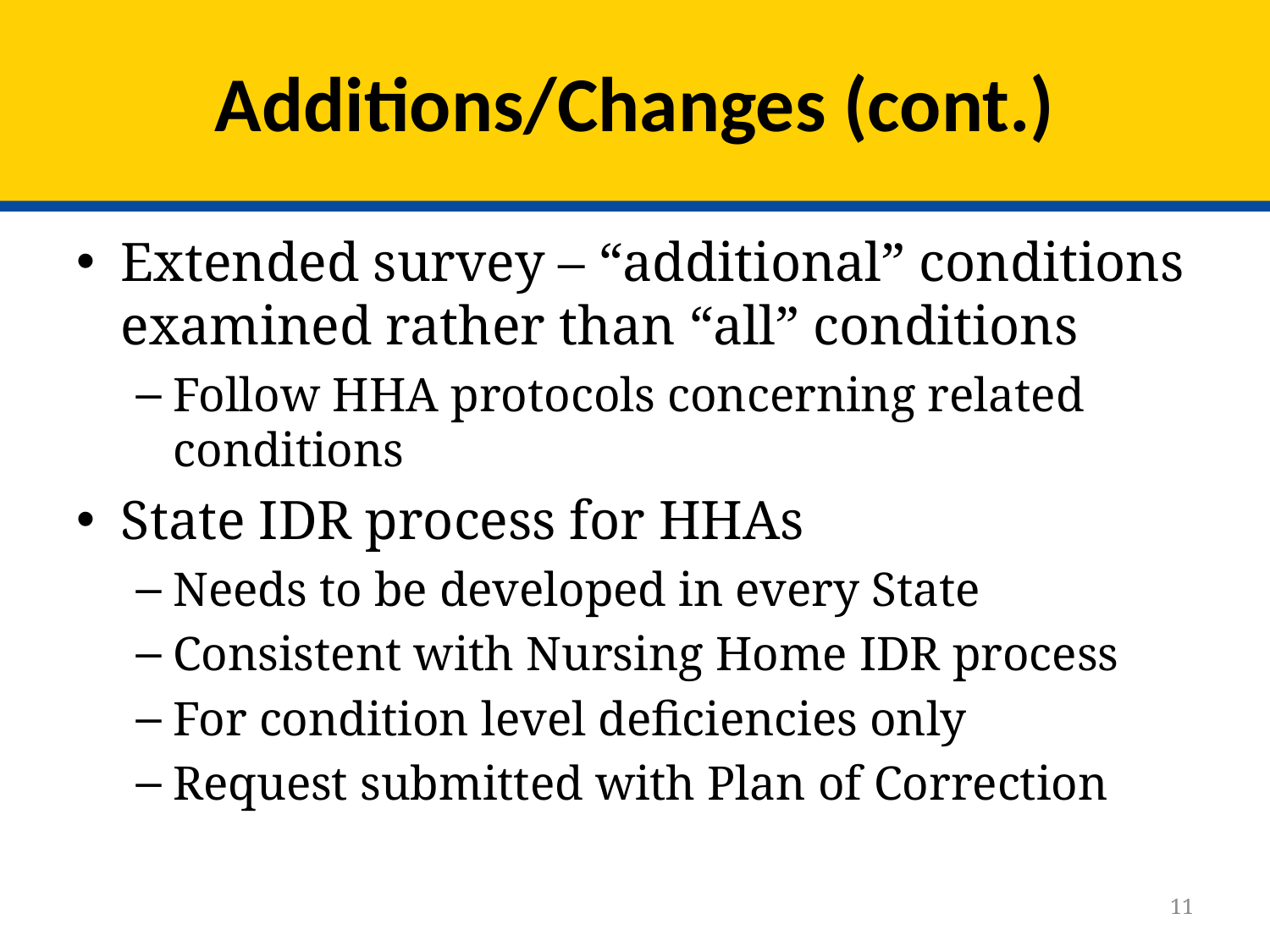

# Additions/Changes (cont.)
Extended survey – “additional” conditions examined rather than “all” conditions
Follow HHA protocols concerning related conditions
State IDR process for HHAs
Needs to be developed in every State
Consistent with Nursing Home IDR process
For condition level deficiencies only
Request submitted with Plan of Correction
11